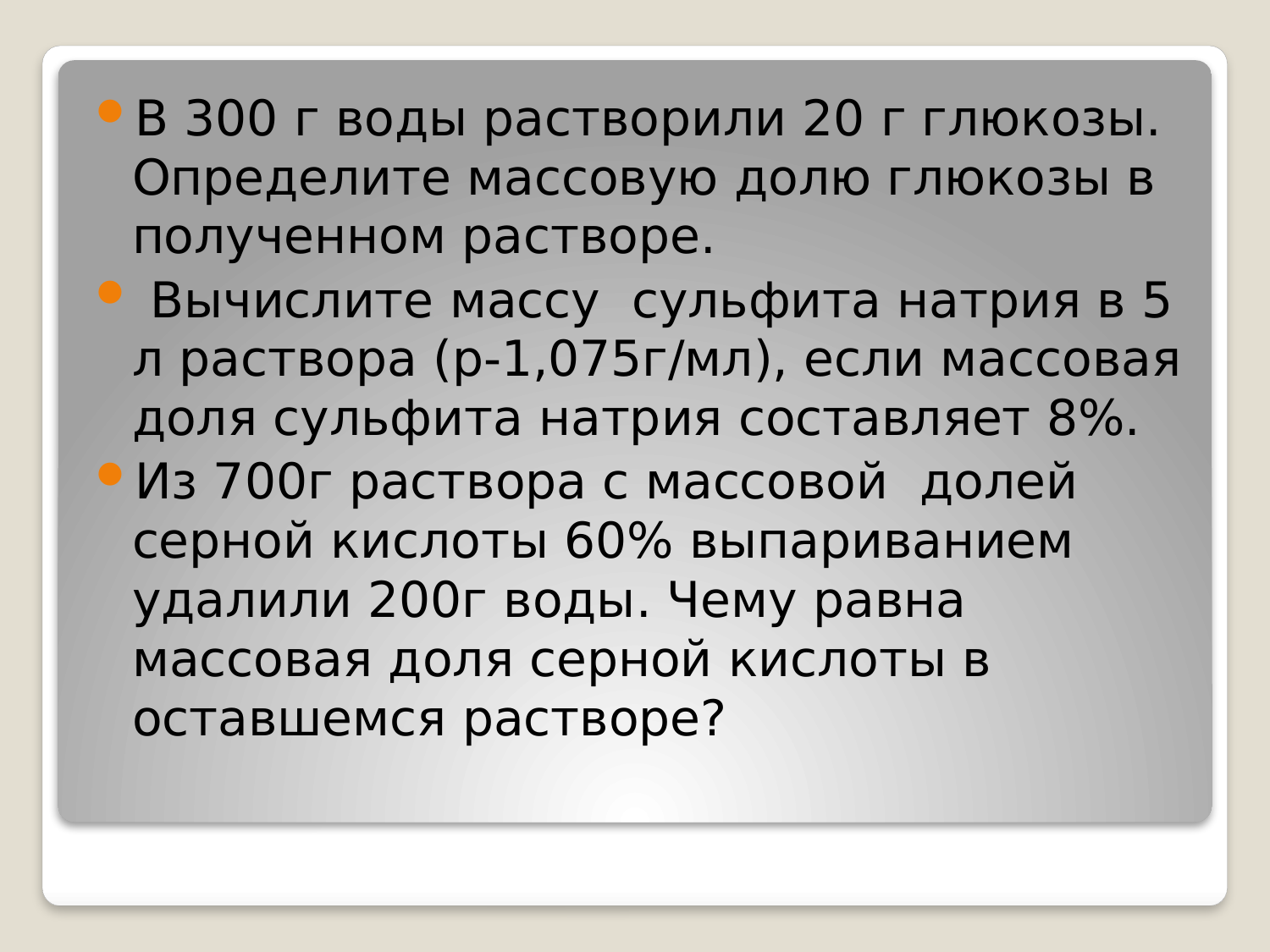

В 300 г воды растворили 20 г глюкозы. Определите массовую долю глюкозы в полученном растворе.
 Вычислите массу  сульфита натрия в 5 л раствора (р-1,075г/мл), если массовая доля сульфита натрия составляет 8%.
Из 700г раствора с массовой  долей серной кислоты 60% выпариванием удалили 200г воды. Чему равна массовая доля серной кислоты в оставшемся растворе?
#